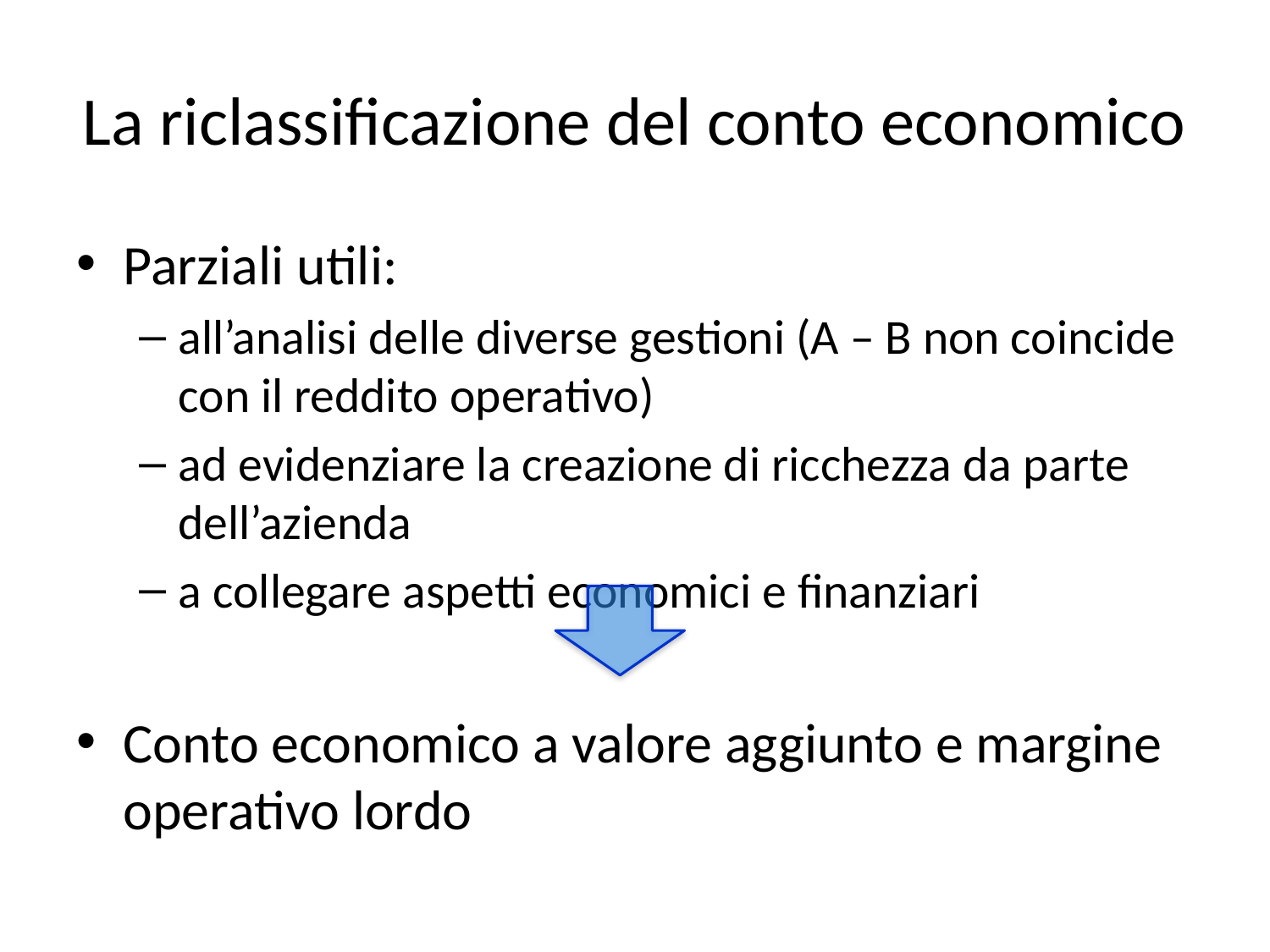

# La riclassificazione del conto economico
Parziali utili:
all’analisi delle diverse gestioni (A – B non coincide con il reddito operativo)
ad evidenziare la creazione di ricchezza da parte dell’azienda
a collegare aspetti economici e finanziari

Conto economico a valore aggiunto e margine operativo lordo